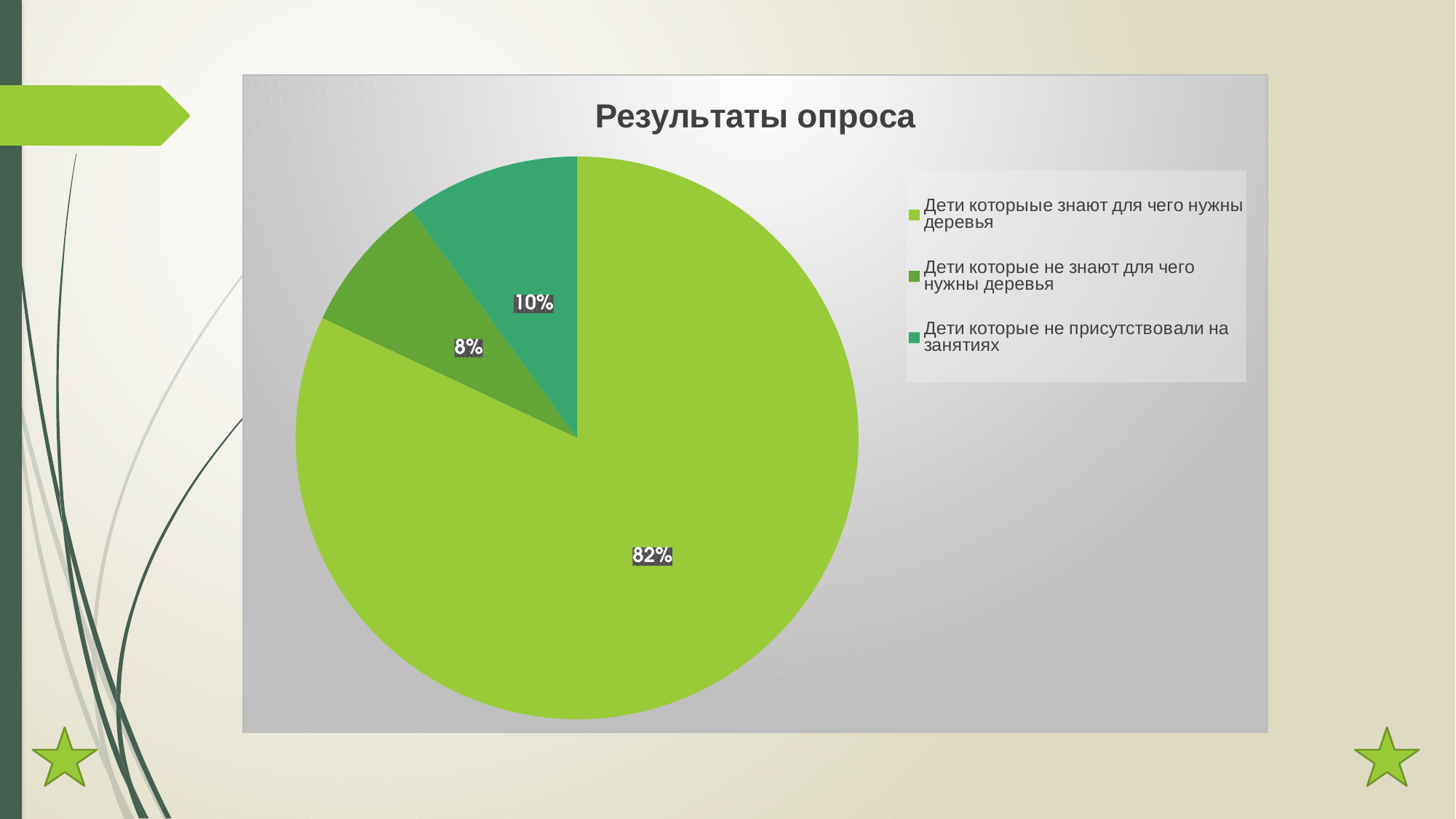

### Chart:

| Category | Результаты опроса |
|---|---|
| Дети которыые знают для чего нужны деревья | 0.82 |
| Дети которые не знают для чего нужны деревья | 0.08 |
| Дети которые не присутствовали на занятиях | 0.1 |